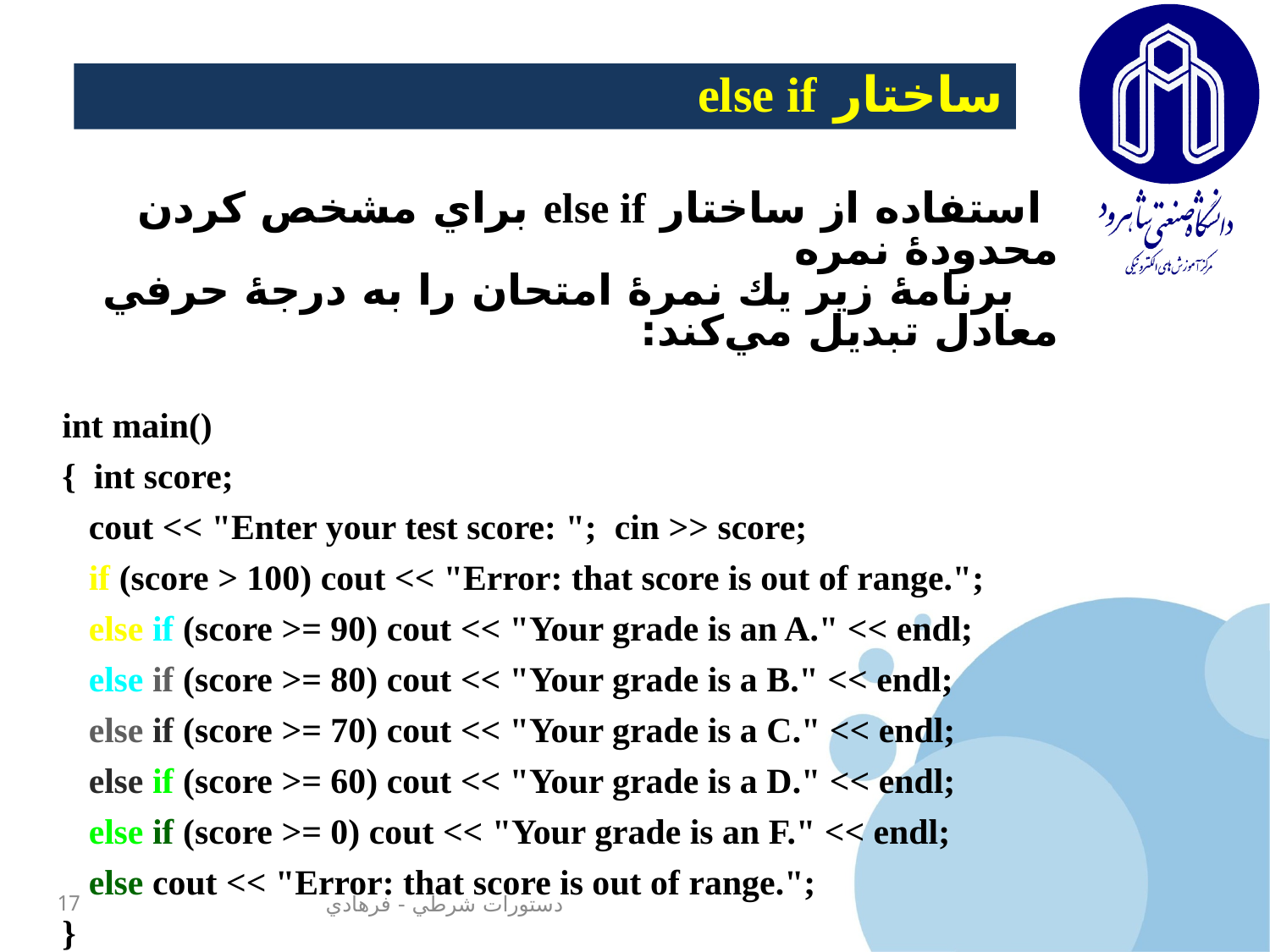

ساختار else if
 استفاده از ساختار else if براي مشخص کردن محدودۀ نمره
   برنامۀ زير يك نمرۀ امتحان را به درجۀ حرفي معادل تبديل مي‌كند:

int main()
{  int score;
   cout << "Enter your test score: ";  cin >> score;
   if (score > 100) cout << "Error: that score is out of range.";
   else if (score >= 90) cout << "Your grade is an A." << endl;
   else if (score >= 80) cout << "Your grade is a B." << endl;
   else if (score >= 70) cout << "Your grade is a C." << endl;
   else if (score >= 60) cout << "Your grade is a D." << endl;
   else if (score >= 0) cout << "Your grade is an F." << endl;
   else cout << "Error: that score is out of range.";
}
17
دستورات شرطي - فرهادي